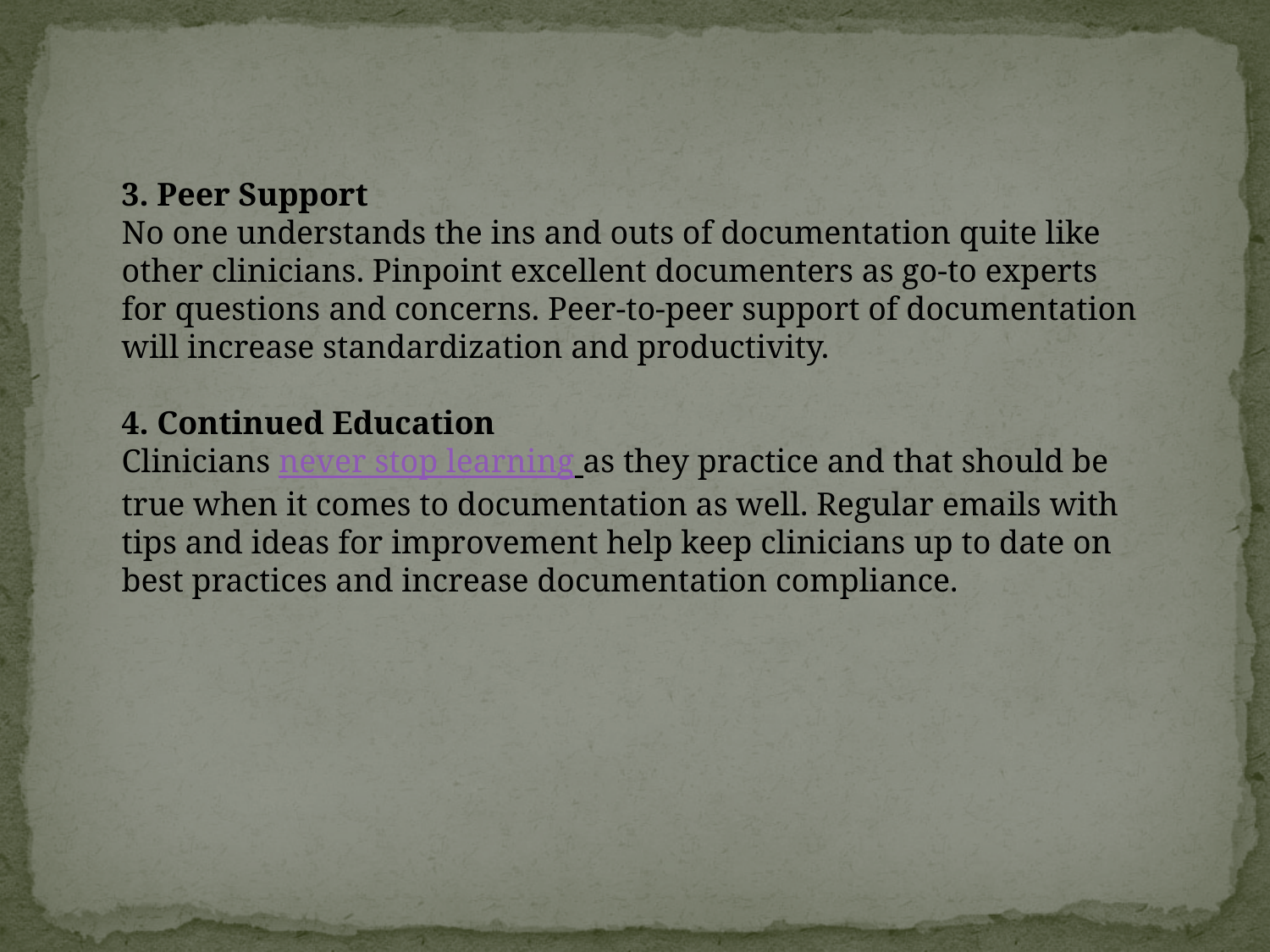

3. Peer Support
No one understands the ins and outs of documentation quite like other clinicians. Pinpoint excellent documenters as go-to experts for questions and concerns. Peer-to-peer support of documentation will increase standardization and productivity.

4. Continued Education
Clinicians never stop learning as they practice and that should be true when it comes to documentation as well. Regular emails with tips and ideas for improvement help keep clinicians up to date on best practices and increase documentation compliance.